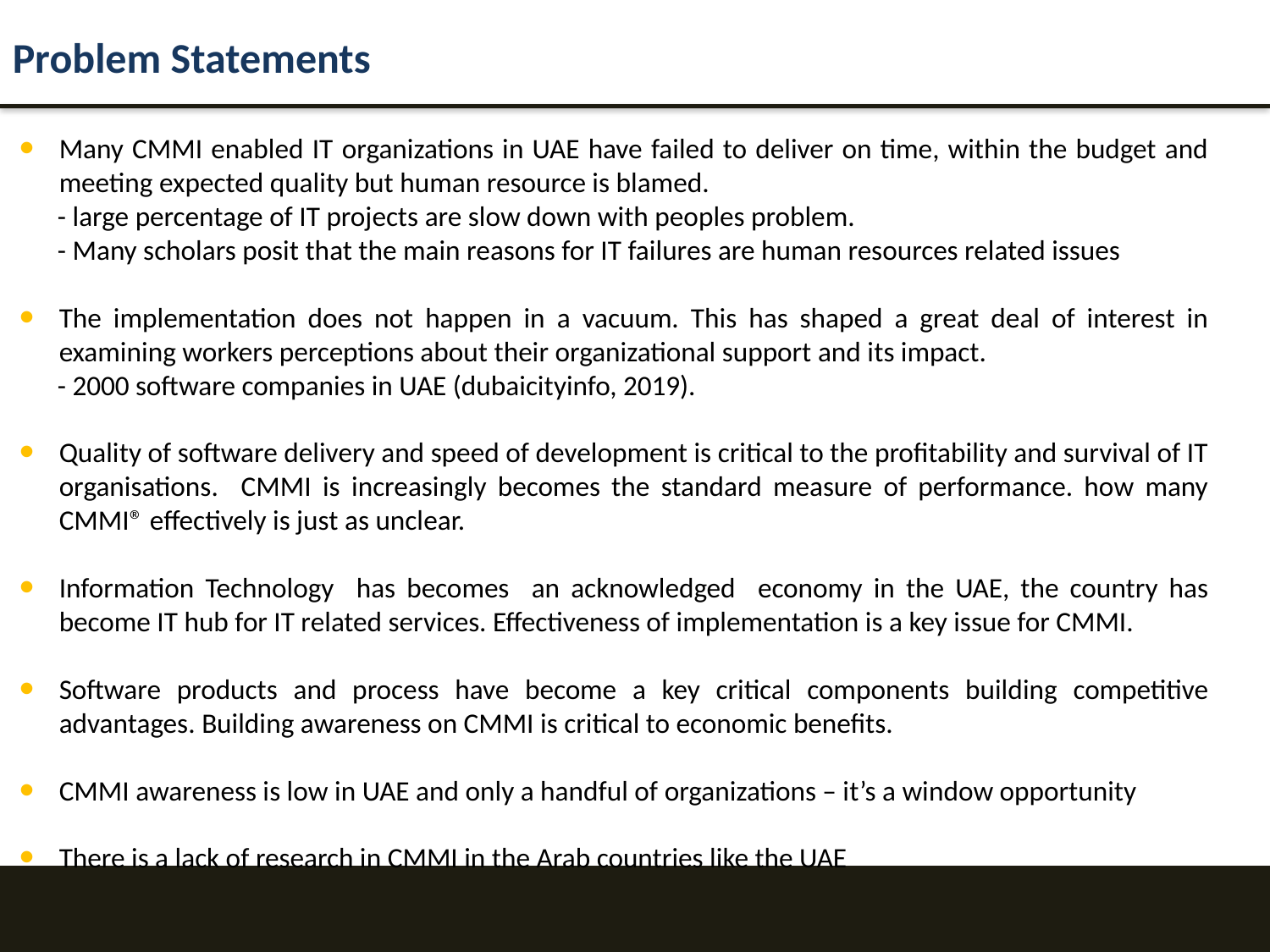

Problem Statements

Many CMMI enabled IT organizations in UAE have failed to deliver on time, within the budget and meeting expected quality but human resource is blamed.
      - large percentage of IT projects are slow down with peoples problem.
      - Many scholars posit that the main reasons for IT failures are human resources related issues

The implementation does not happen in a vacuum. This has shaped a great deal of interest in examining workers perceptions about their organizational support and its impact.
      - 2000 software companies in UAE (dubaicityinfo, 2019).

Quality of software delivery and speed of development is critical to the profitability and survival of IT organisations.  CMMI is increasingly becomes the standard measure of performance. how many CMMI® effectively is just as unclear.

Information Technology  has becomes  an acknowledged  economy in the UAE, the country has become IT hub for IT related services. Effectiveness of implementation is a key issue for CMMI.

Software products and process have become a key critical components building competitive advantages. Building awareness on CMMI is critical to economic benefits.

CMMI awareness is low in UAE and only a handful of organizations – it’s a window opportunity

There is a lack of research in CMMI in the Arab countries like the UAE